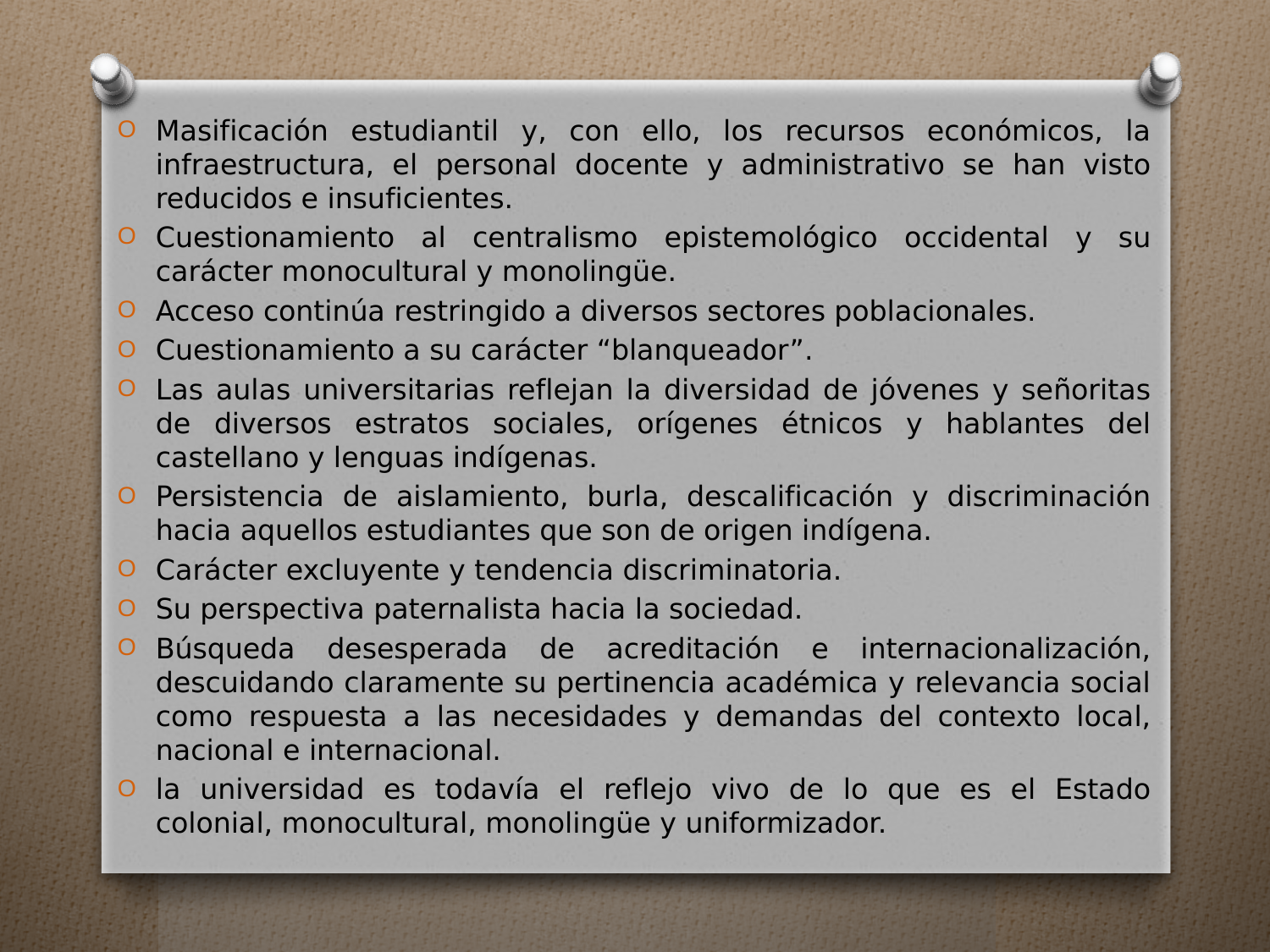

Masificación estudiantil y, con ello, los recursos económicos, la infraestructura, el personal docente y administrativo se han visto reducidos e insuficientes.
Cuestionamiento al centralismo epistemológico occidental y su carácter monocultural y monolingüe.
Acceso continúa restringido a diversos sectores poblacionales.
Cuestionamiento a su carácter “blanqueador”.
Las aulas universitarias reflejan la diversidad de jóvenes y señoritas de diversos estratos sociales, orígenes étnicos y hablantes del castellano y lenguas indígenas.
Persistencia de aislamiento, burla, descalificación y discriminación hacia aquellos estudiantes que son de origen indígena.
Carácter excluyente y tendencia discriminatoria.
Su perspectiva paternalista hacia la sociedad.
Búsqueda desesperada de acreditación e internacionalización, descuidando claramente su pertinencia académica y relevancia social como respuesta a las necesidades y demandas del contexto local, nacional e internacional.
la universidad es todavía el reflejo vivo de lo que es el Estado colonial, monocultural, monolingüe y uniformizador.